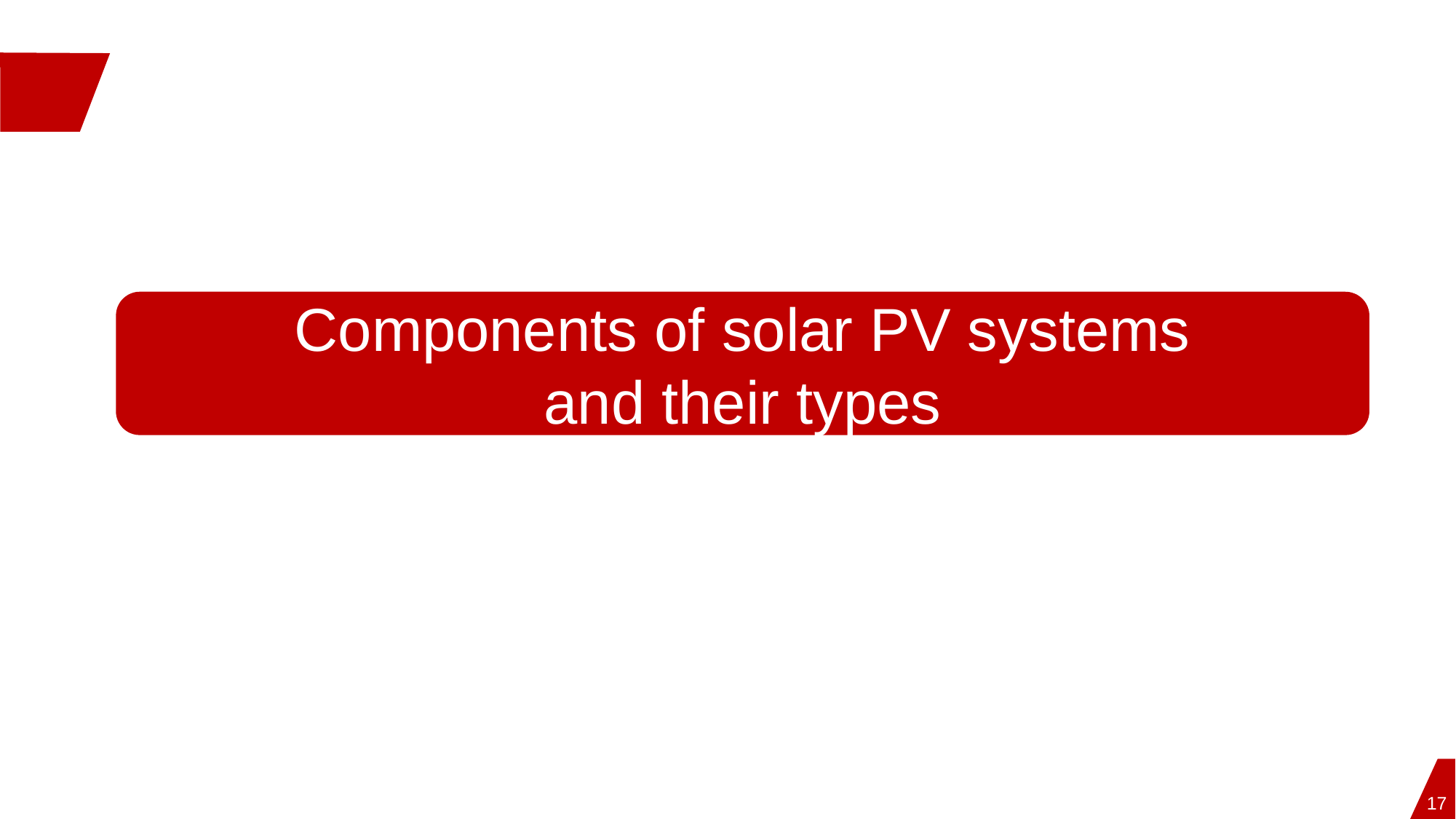

Components of solar PV systems
and their types
17